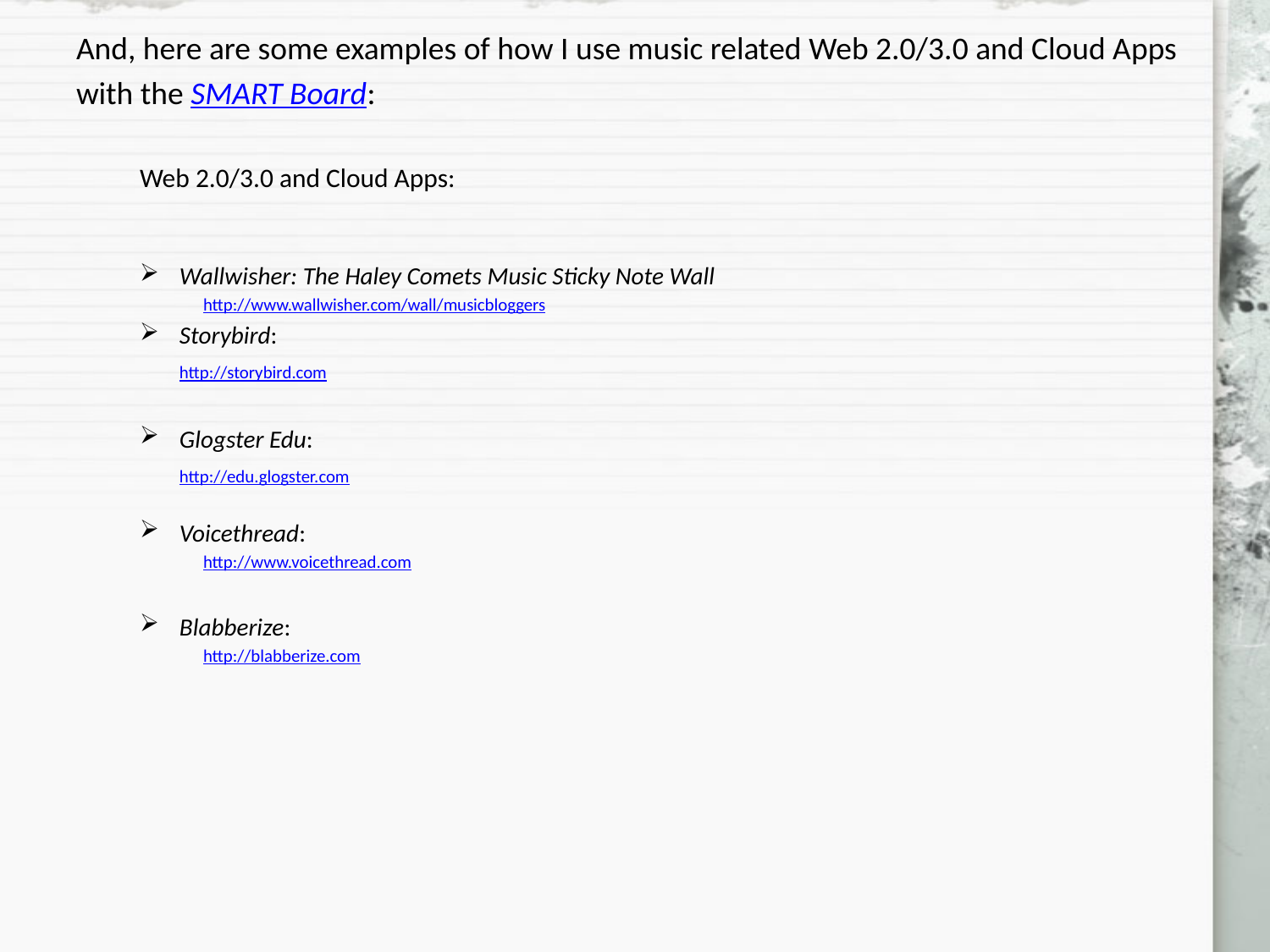

And, here are some examples of how I use music related Web 2.0/3.0 and Cloud Apps
with the SMART Board:

Web 2.0/3.0 and Cloud Apps:

Wallwisher: The Haley Comets Music Sticky Note Wall
http://www.wallwisher.com/wall/musicbloggers
Storybird:
	http://storybird.com

Glogster Edu:
	http://edu.glogster.com

Voicethread:
http://www.voicethread.com

Blabberize:
http://blabberize.com